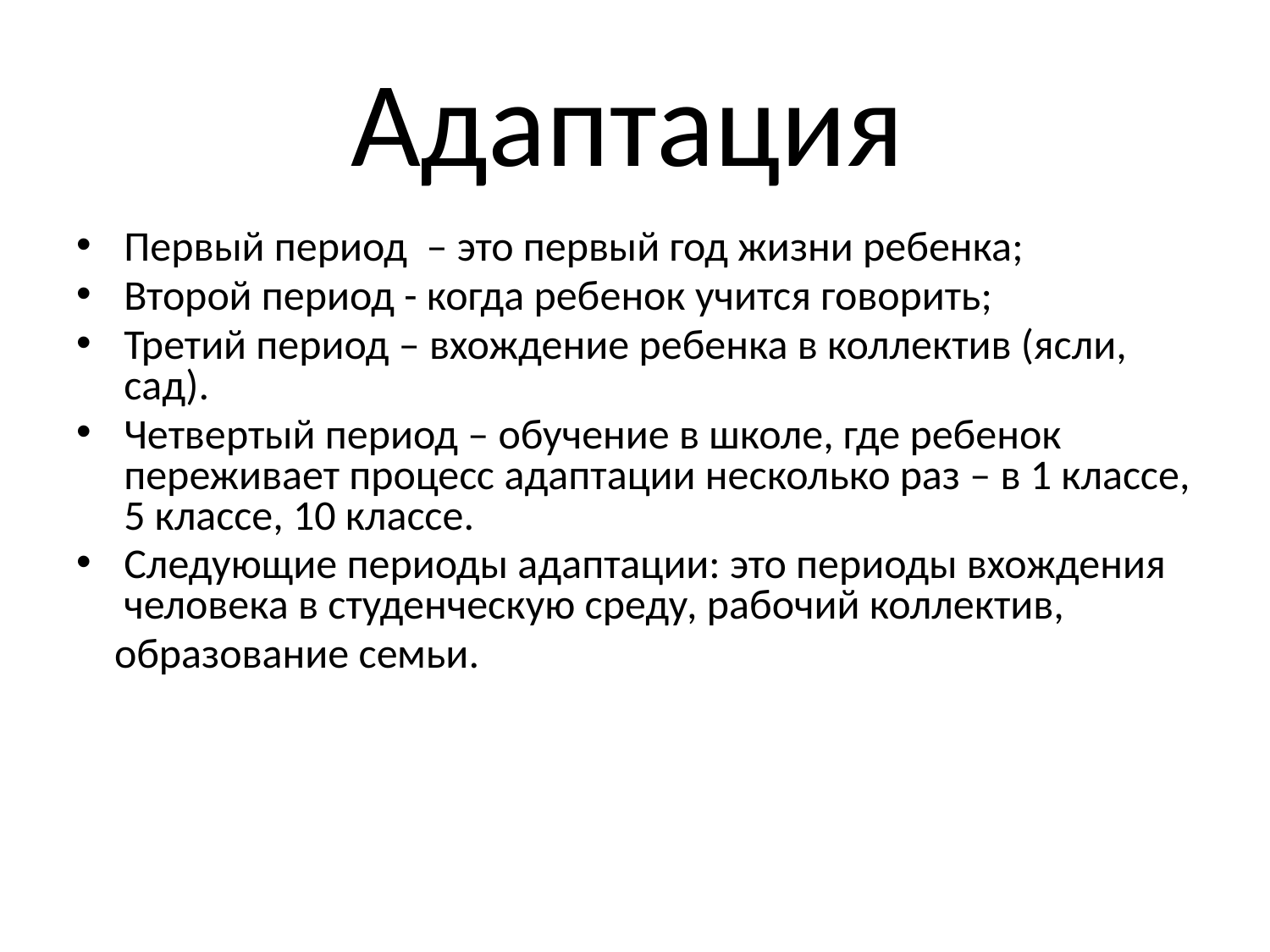

# Адаптация
Первый период  – это первый год жизни ребенка;
Второй период - когда ребенок учится говорить;
Третий период – вхождение ребенка в коллектив (ясли, сад).
Четвертый период – обучение в школе, где ребенок переживает процесс адаптации несколько раз – в 1 классе, 5 классе, 10 классе.
Следующие периоды адаптации: это периоды вхождения человека в студенческую среду, рабочий коллектив,
    образование семьи.